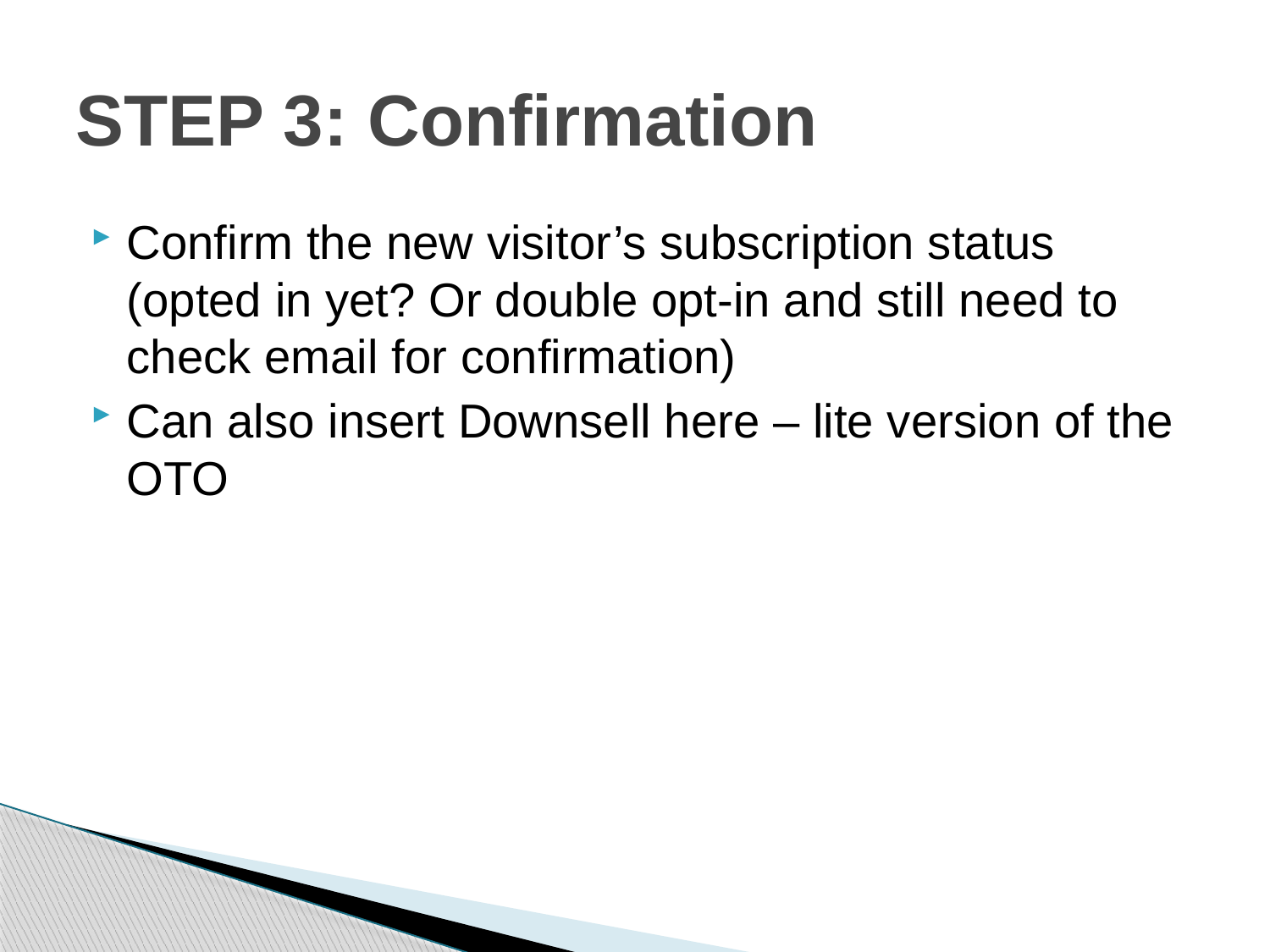

# STEP 3: Confirmation
Confirm the new visitor’s subscription status (opted in yet? Or double opt-in and still need to check email for confirmation)
Can also insert Downsell here – lite version of the OTO